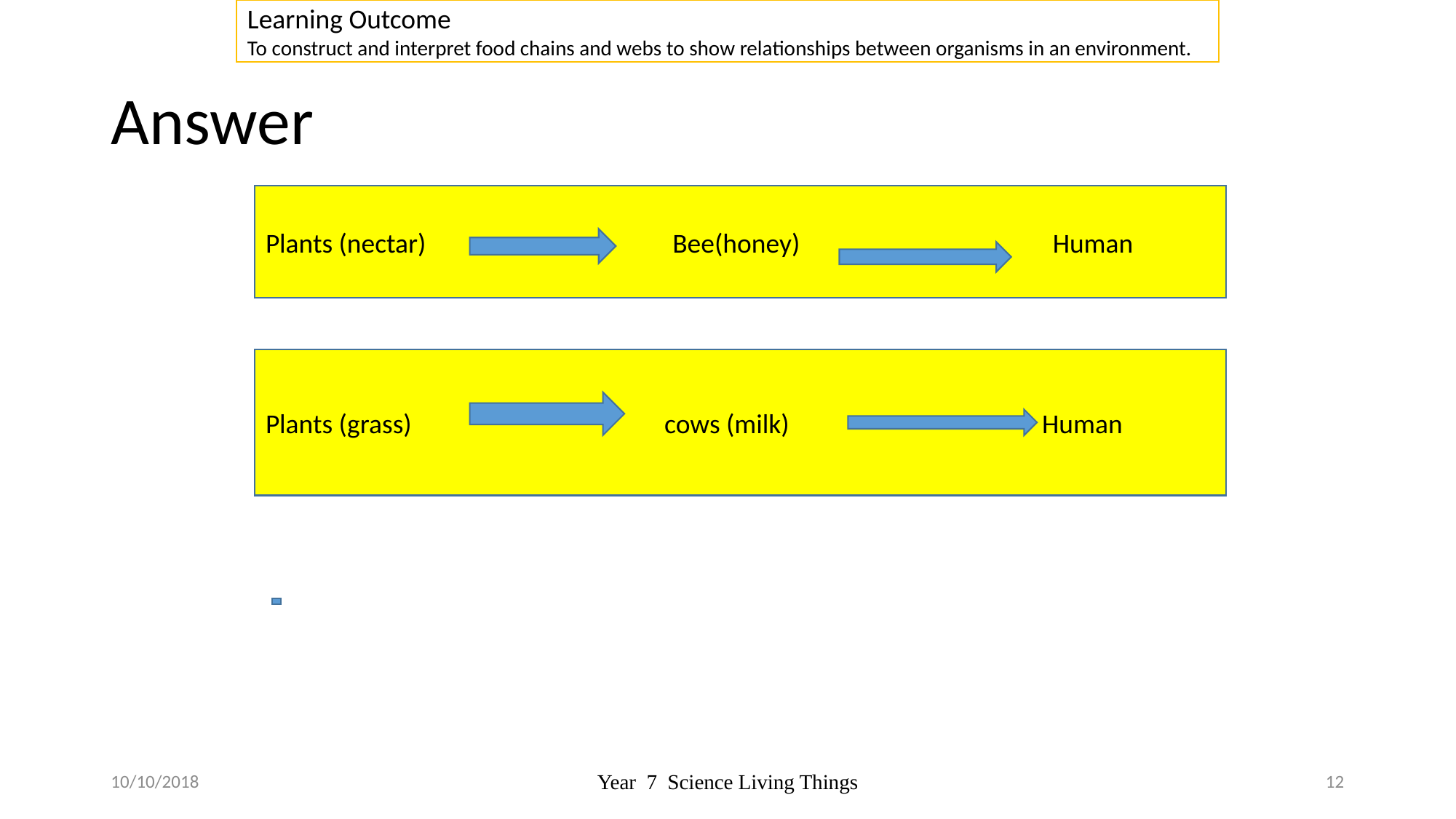

Learning Outcome
To construct and interpret food chains and webs to show relationships between organisms in an environment.
# Answer
Plants (nectar)                                        Bee(honey)                                         Human

Plants (grass)                                         cows (milk)                                         Human

10/10/2018
Year  7  Science Living Things
12